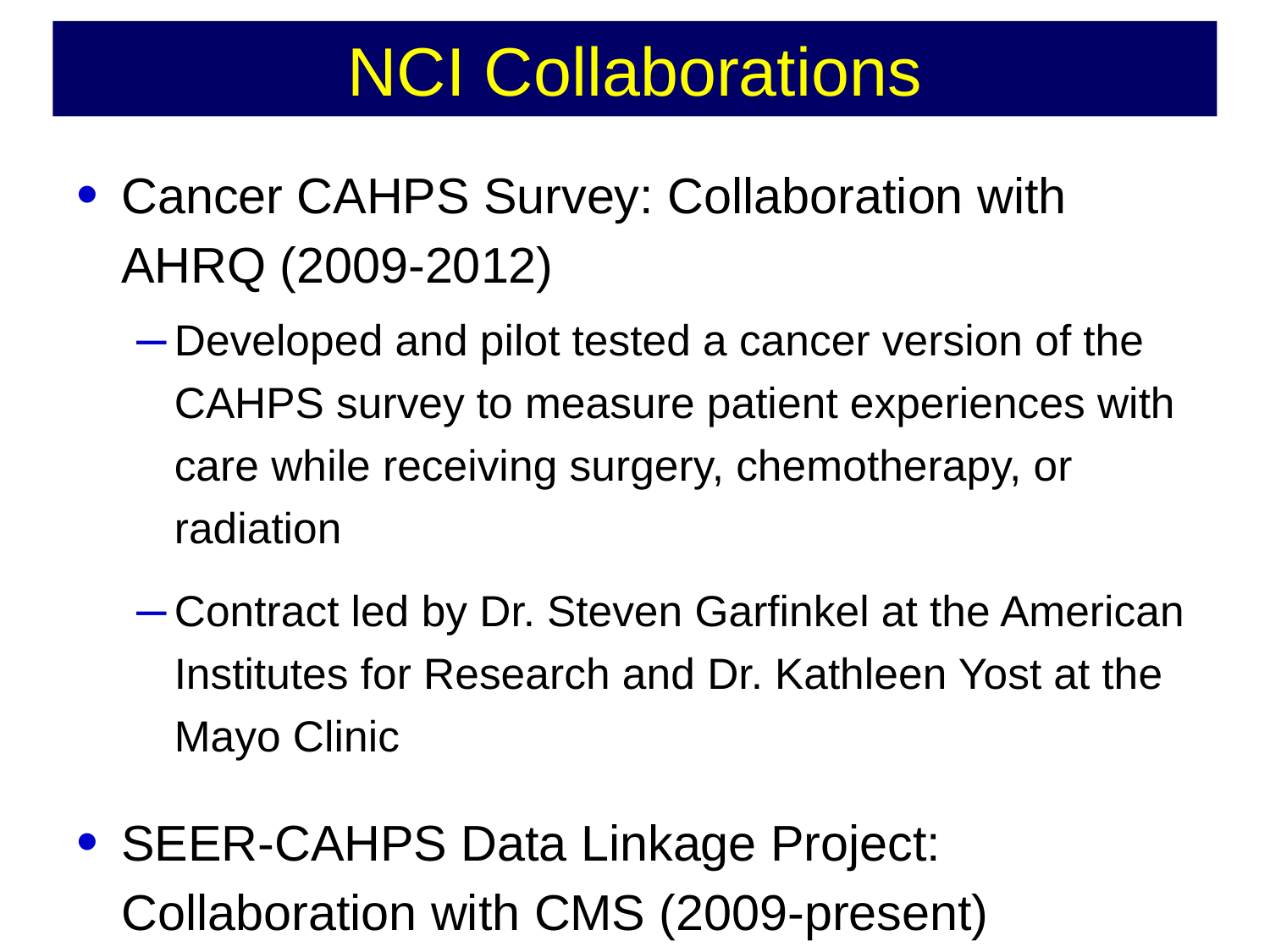

# NCI Collaborations
Cancer CAHPS Survey: Collaboration with AHRQ (2009-2012)
Developed and pilot tested a cancer version of the CAHPS survey to measure patient experiences with care while receiving surgery, chemotherapy, or radiation

Contract led by Dr. Steven Garfinkel at the American Institutes for Research and Dr. Kathleen Yost at the Mayo Clinic

SEER-CAHPS Data Linkage Project: Collaboration with CMS (2009-present)